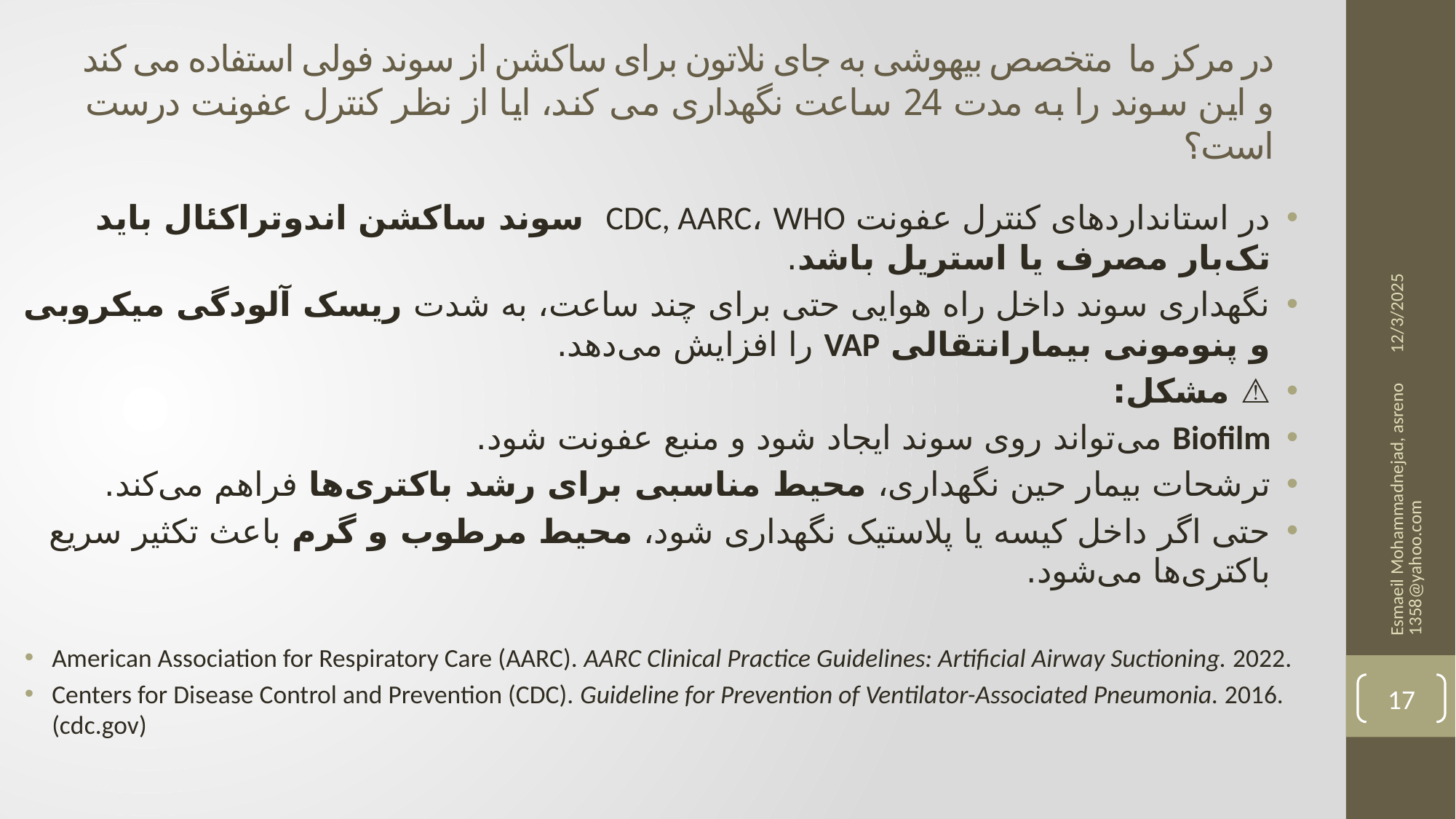

# در مرکز ما  متخصص بیهوشی به جای نلاتون برای ساکشن از سوند فولی استفاده می کند و این سوند را به مدت 24 ساعت نگهداری می کند، ایا از نظر کنترل عفونت درست است؟
12/3/2025
در استانداردهای کنترل عفونت CDC, AARC، WHO  سوند ساکشن اندوتراکئال باید تک‌بار مصرف یا استریل باشد.
نگهداری سوند داخل راه هوایی حتی برای چند ساعت، به شدت ریسک آلودگی میکروبی و پنومونی بیمارانتقالی VAP را افزایش می‌دهد.
⚠️ مشکل:
Biofilm می‌تواند روی سوند ایجاد شود و منبع عفونت شود.
ترشحات بیمار حین نگهداری، محیط مناسبی برای رشد باکتری‌ها فراهم می‌کند.
حتی اگر داخل کیسه یا پلاستیک نگهداری شود، محیط مرطوب و گرم باعث تکثیر سریع باکتری‌ها می‌شود.

American Association for Respiratory Care (AARC). AARC Clinical Practice Guidelines: Artificial Airway Suctioning. 2022.
Centers for Disease Control and Prevention (CDC). Guideline for Prevention of Ventilator-Associated Pneumonia. 2016. (cdc.gov)

Esmaeil Mohammadnejad, asreno1358@yahoo.com
17